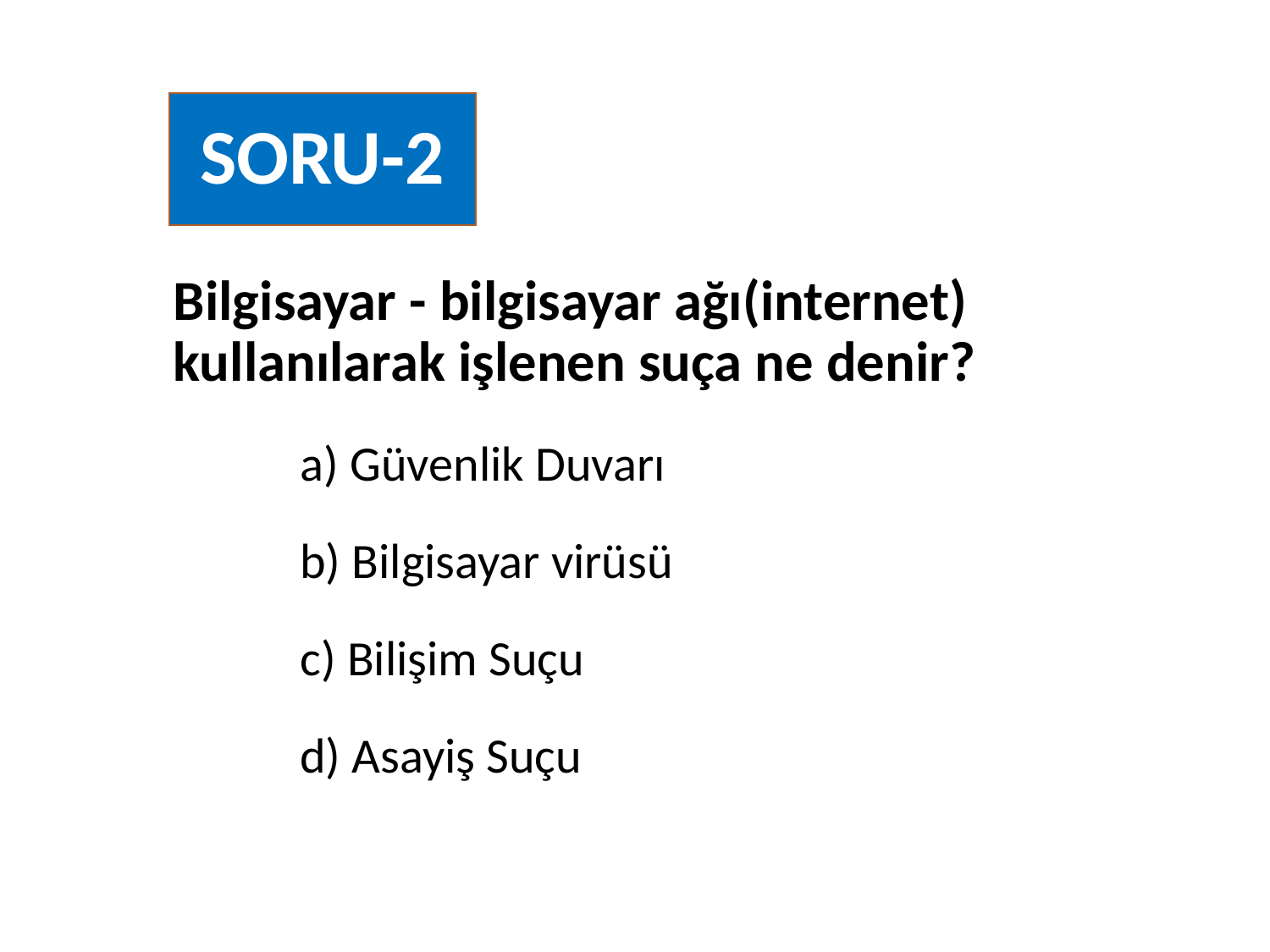

# SORU-2
Bilgisayar - bilgisayar ağı(internet) kullanılarak işlenen suça ne denir?
a) Güvenlik Duvarı
b) Bilgisayar virüsü
c) Bilişim Suçu
d) Asayiş Suçu